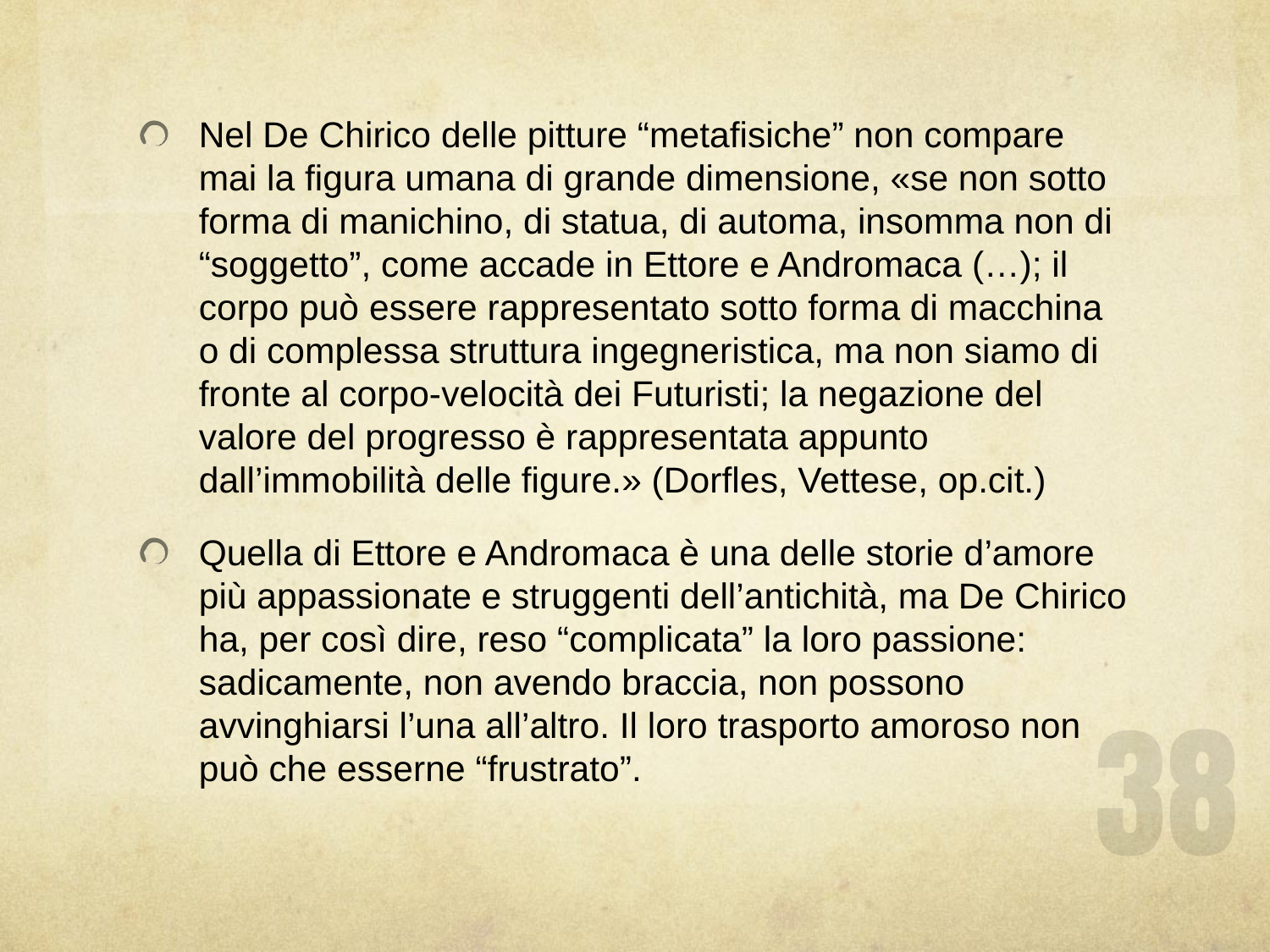

Nel De Chirico delle pitture “metafisiche” non compare mai la figura umana di grande dimensione, «se non sotto forma di manichino, di statua, di automa, insomma non di “soggetto”, come accade in Ettore e Andromaca (…); il corpo può essere rappresentato sotto forma di macchina o di complessa struttura ingegneristica, ma non siamo di fronte al corpo-velocità dei Futuristi; la negazione del valore del progresso è rappresentata appunto  dall’immobilità delle figure.» (Dorfles, Vettese, op.cit.)
Quella di Ettore e Andromaca è una delle storie d’amore più appassionate e struggenti dell’antichità, ma De Chirico ha, per così dire, reso “complicata” la loro passione: sadicamente, non avendo braccia, non possono avvinghiarsi l’una all’altro. Il loro trasporto amoroso non può che esserne “frustrato”.
38